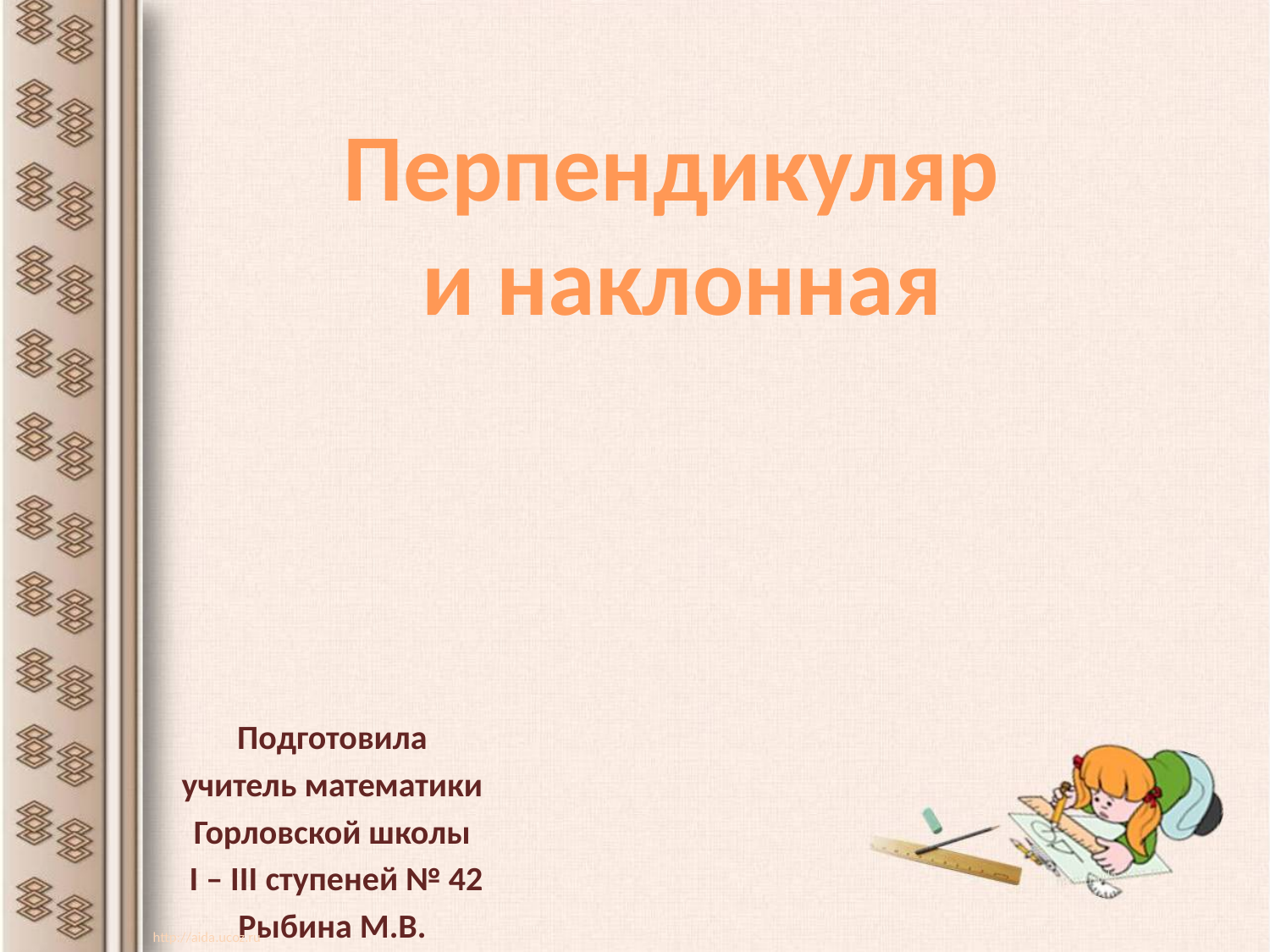

Перпендикуляр
 и наклонная
Подготовила
учитель математики
Горловской школы
 І – ІІІ ступеней № 42
Рыбина М.В.
http://aida.ucoz.ru